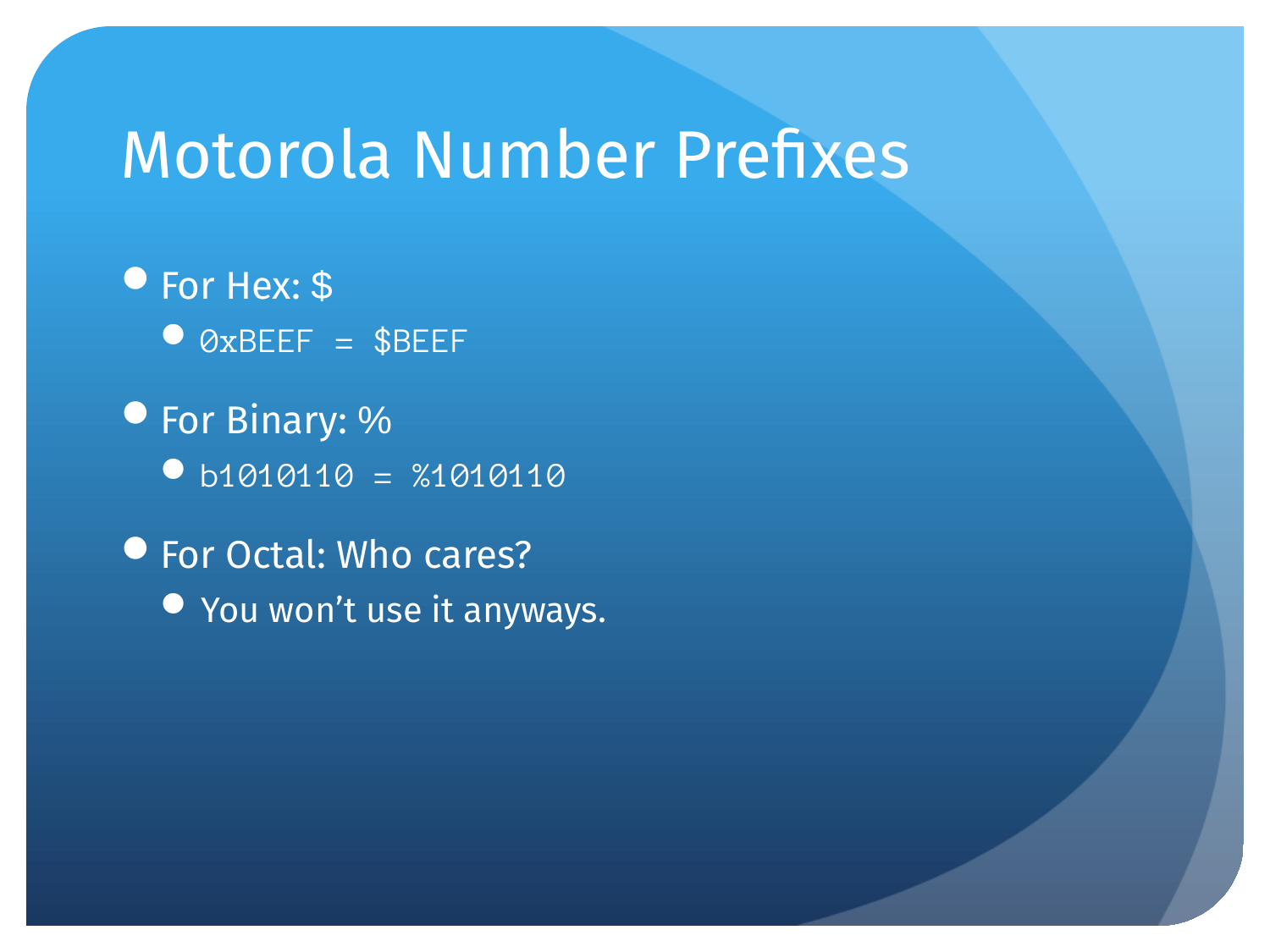

# Motorola Number Prefixes
For Hex: $
0xBEEF = $BEEF
For Binary: %
b1010110 = %1010110
For Octal: Who cares?
You won’t use it anyways.